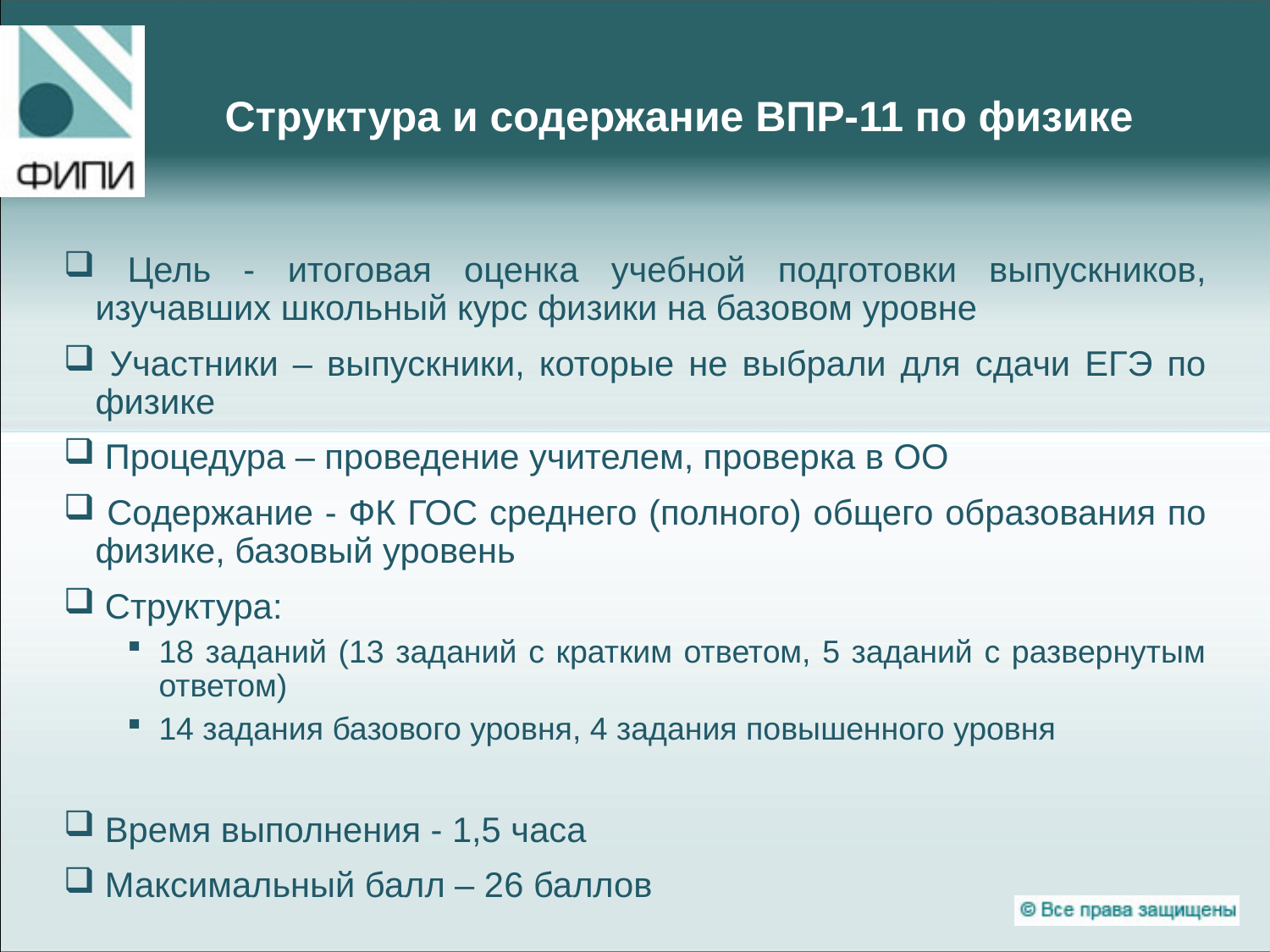

# Структура и содержание ВПР-11 по физике
 Цель - итоговая оценка учебной подготовки выпускников, изучавших школьный курс физики на базовом уровне
 Участники – выпускники, которые не выбрали для сдачи ЕГЭ по физике
 Процедура – проведение учителем, проверка в ОО
 Содержание - ФК ГОС среднего (полного) общего образования по физике, базовый уровень
 Структура:
18 заданий (13 заданий с кратким ответом, 5 заданий с развернутым ответом)
14 задания базового уровня, 4 задания повышенного уровня

 Время выполнения - 1,5 часа
 Максимальный балл – 26 баллов